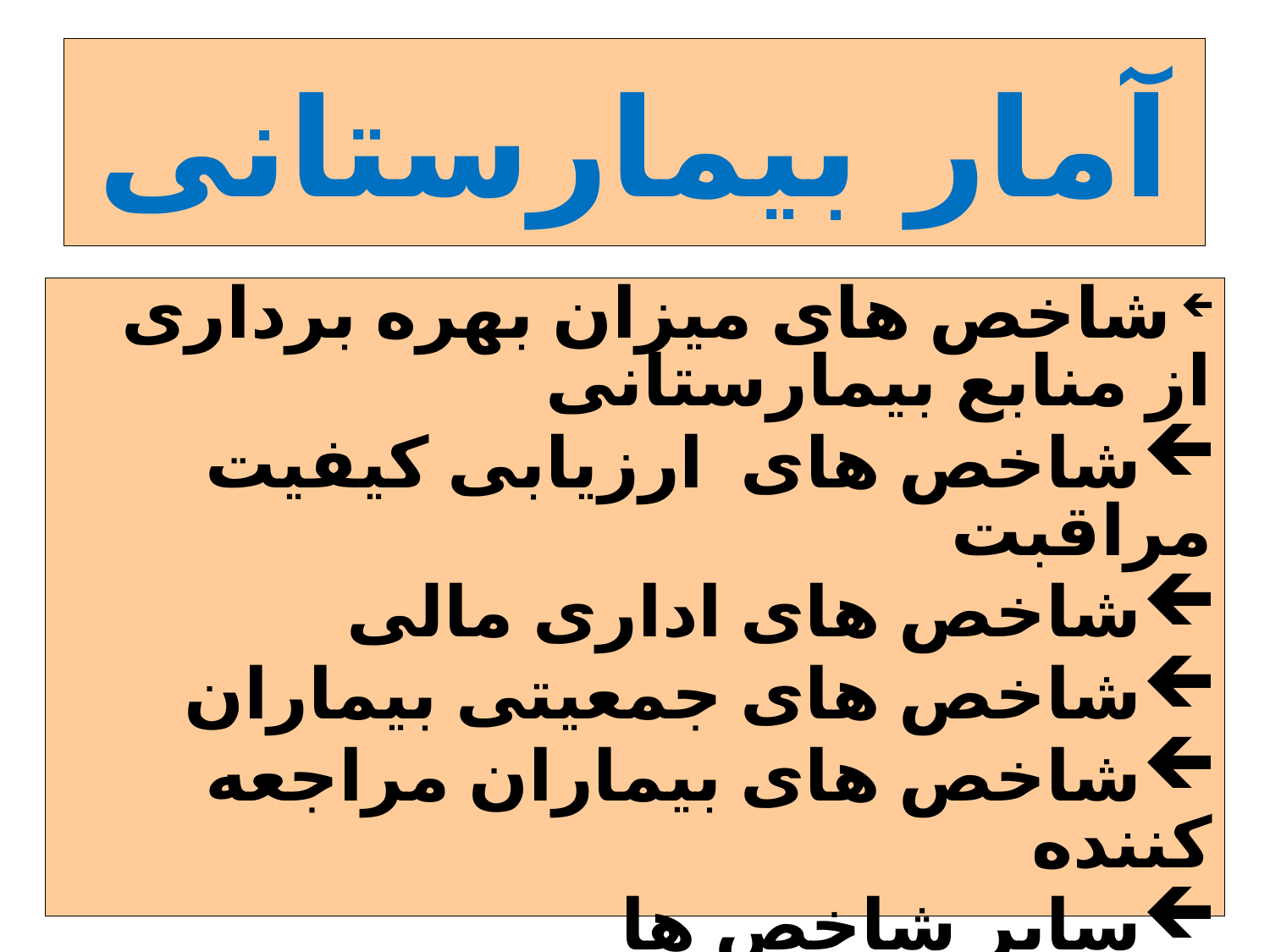

# آمار بیمارستانی

 شاخص های میزان بهره برداری از منابع بیمارستانی
شاخص های  ارزیابی کیفیت مراقبت
شاخص های اداری مالی
شاخص های جمعیتی بیماران
شاخص های بیماران مراجعه کننده
سایر شاخص ها